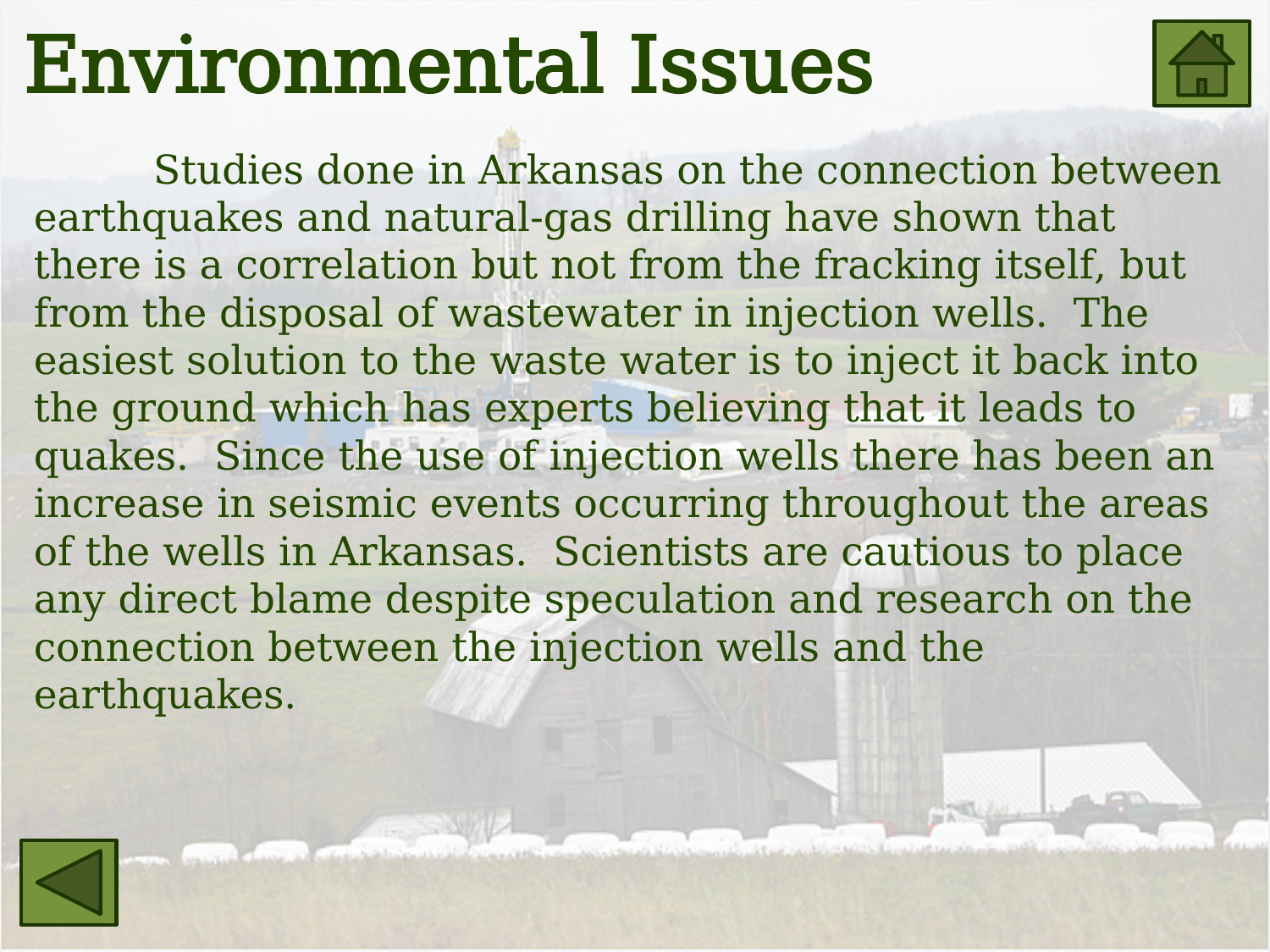

# Environmental Issues

	Studies done in Arkansas on the connection between earthquakes and natural-gas drilling have shown that there is a correlation but not from the fracking itself, but from the disposal of wastewater in injection wells.  The easiest solution to the waste water is to inject it back into the ground which has experts believing that it leads to quakes.  Since the use of injection wells there has been an increase in seismic events occurring throughout the areas of the wells in Arkansas.  Scientists are cautious to place any direct blame despite speculation and research on the connection between the injection wells and the earthquakes.